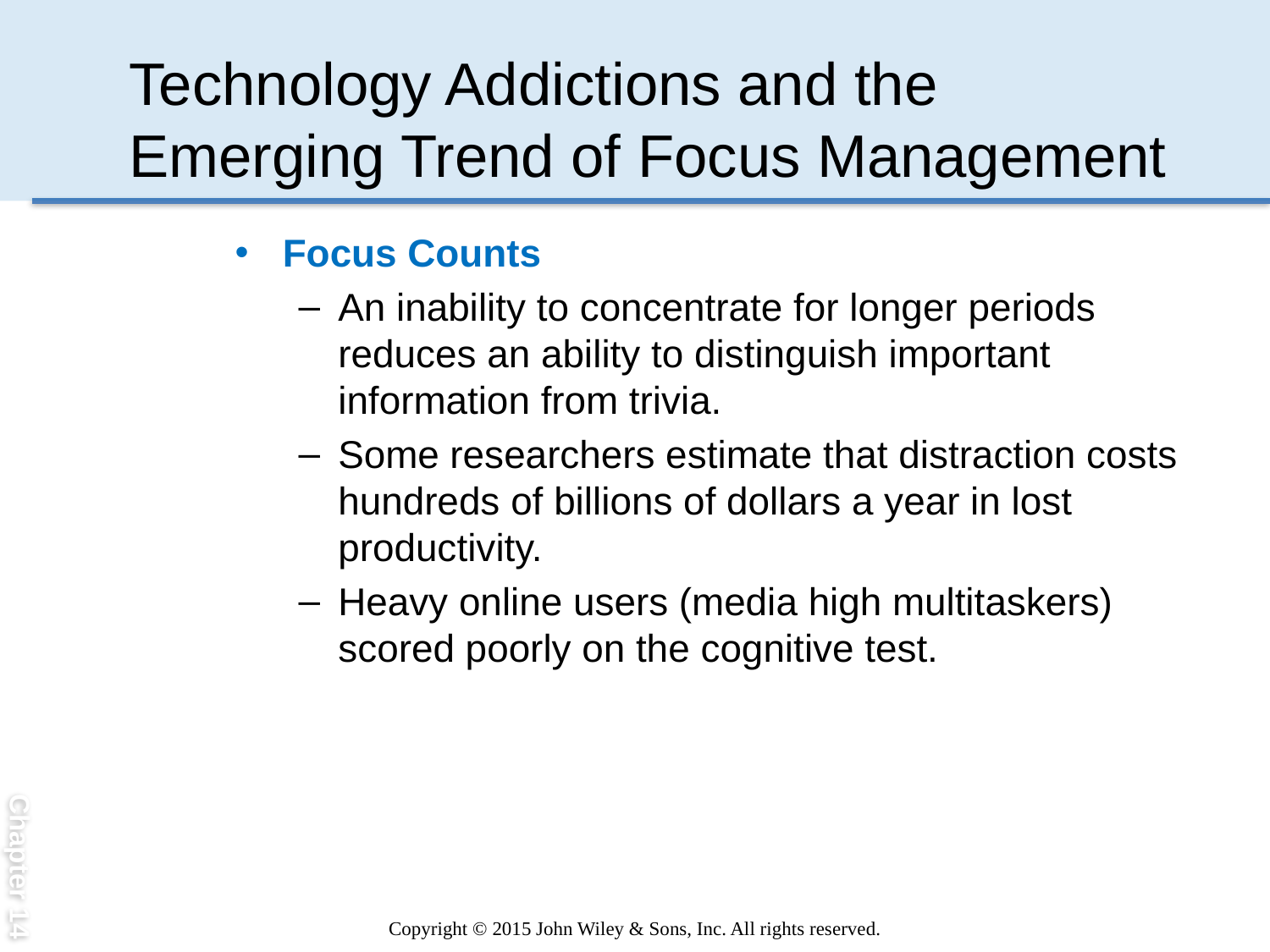

Chapter 14
# Technology Addictions and the Emerging Trend of Focus Management
Focus Counts
An inability to concentrate for longer periods reduces an ability to distinguish important information from trivia.
Some researchers estimate that distraction costs hundreds of billions of dollars a year in lost productivity.
Heavy online users (media high multitaskers) scored poorly on the cognitive test.